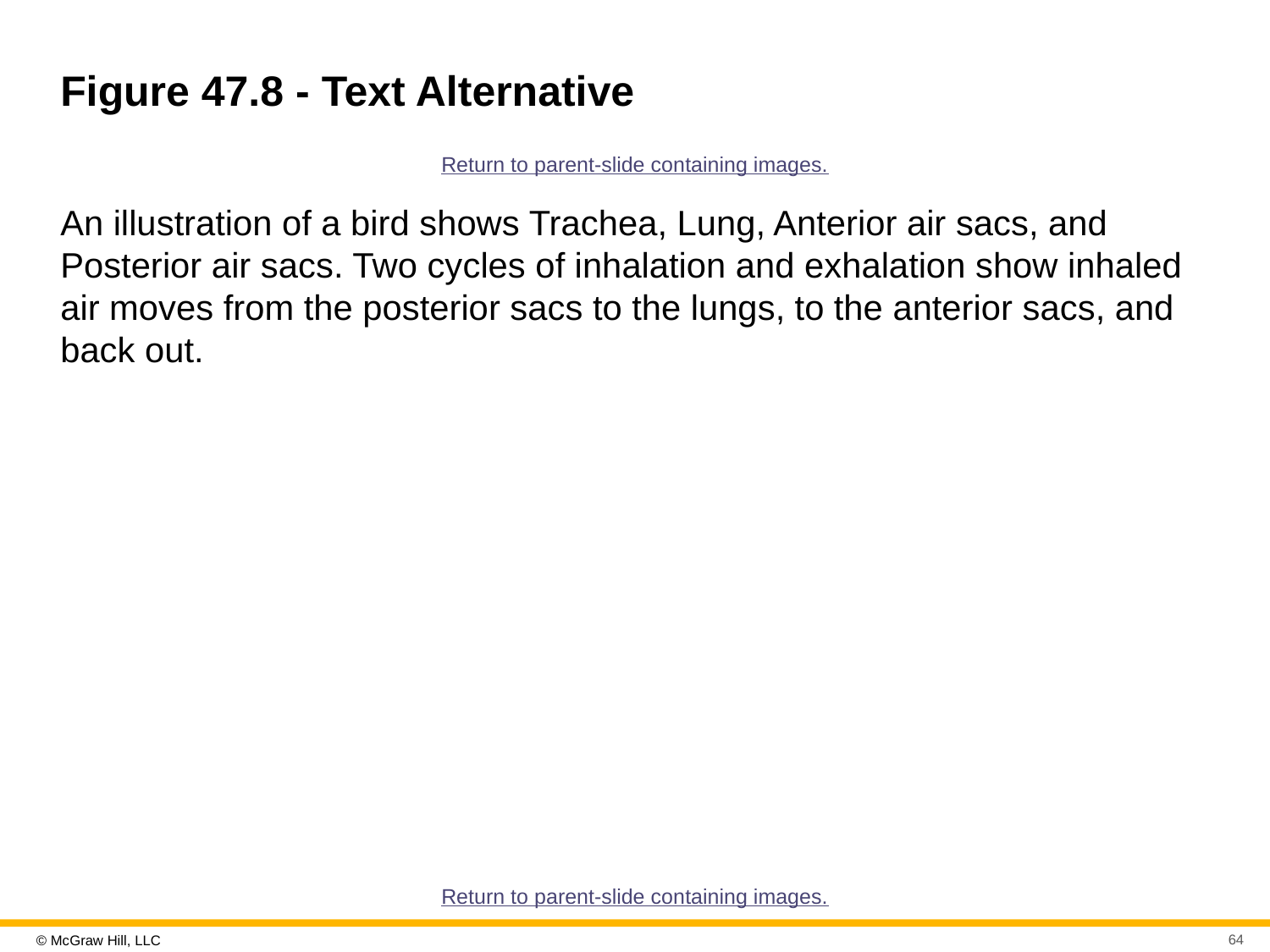

# Figure 47.8 - Text Alternative
Return to parent-slide containing images.
An illustration of a bird shows Trachea, Lung, Anterior air sacs, and Posterior air sacs. Two cycles of inhalation and exhalation show inhaled air moves from the posterior sacs to the lungs, to the anterior sacs, and back out.
Return to parent-slide containing images.
64